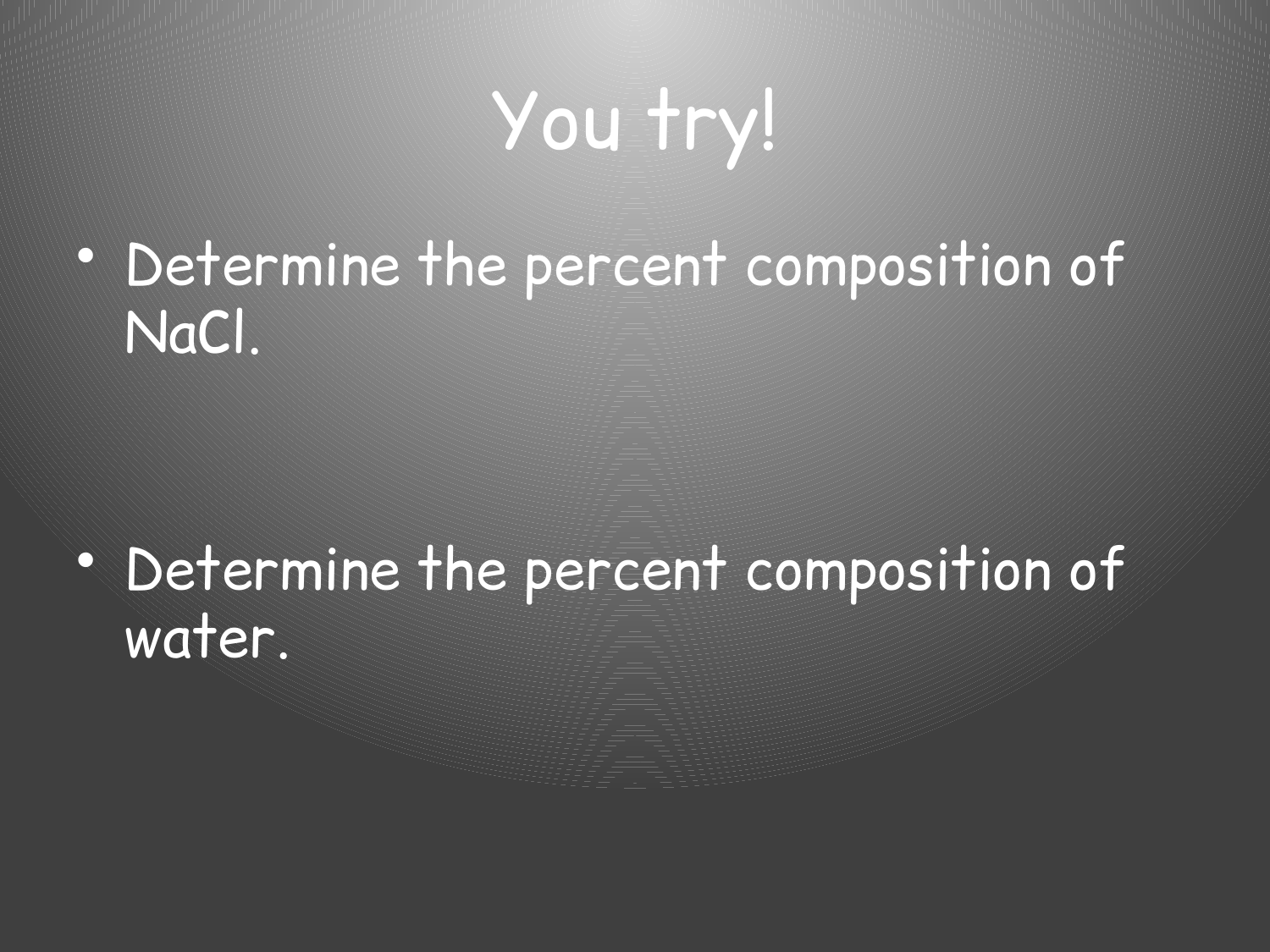

# You try!
Determine the percent composition of NaCl.

Determine the percent composition of water.